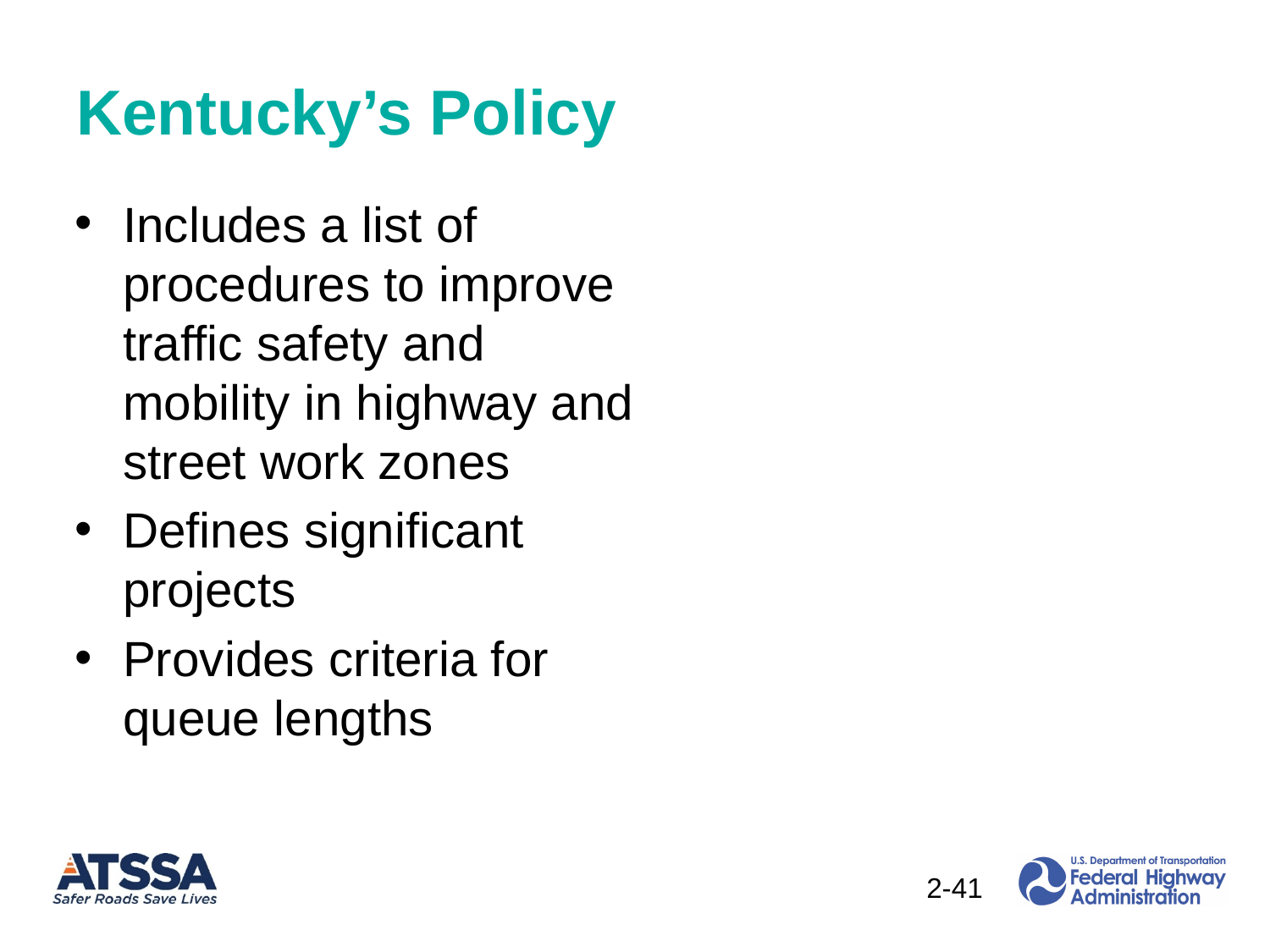

# Kentucky’s Policy
Includes a list of procedures to improve traffic safety and mobility in highway and street work zones
Defines significant projects
Provides criteria for queue lengths